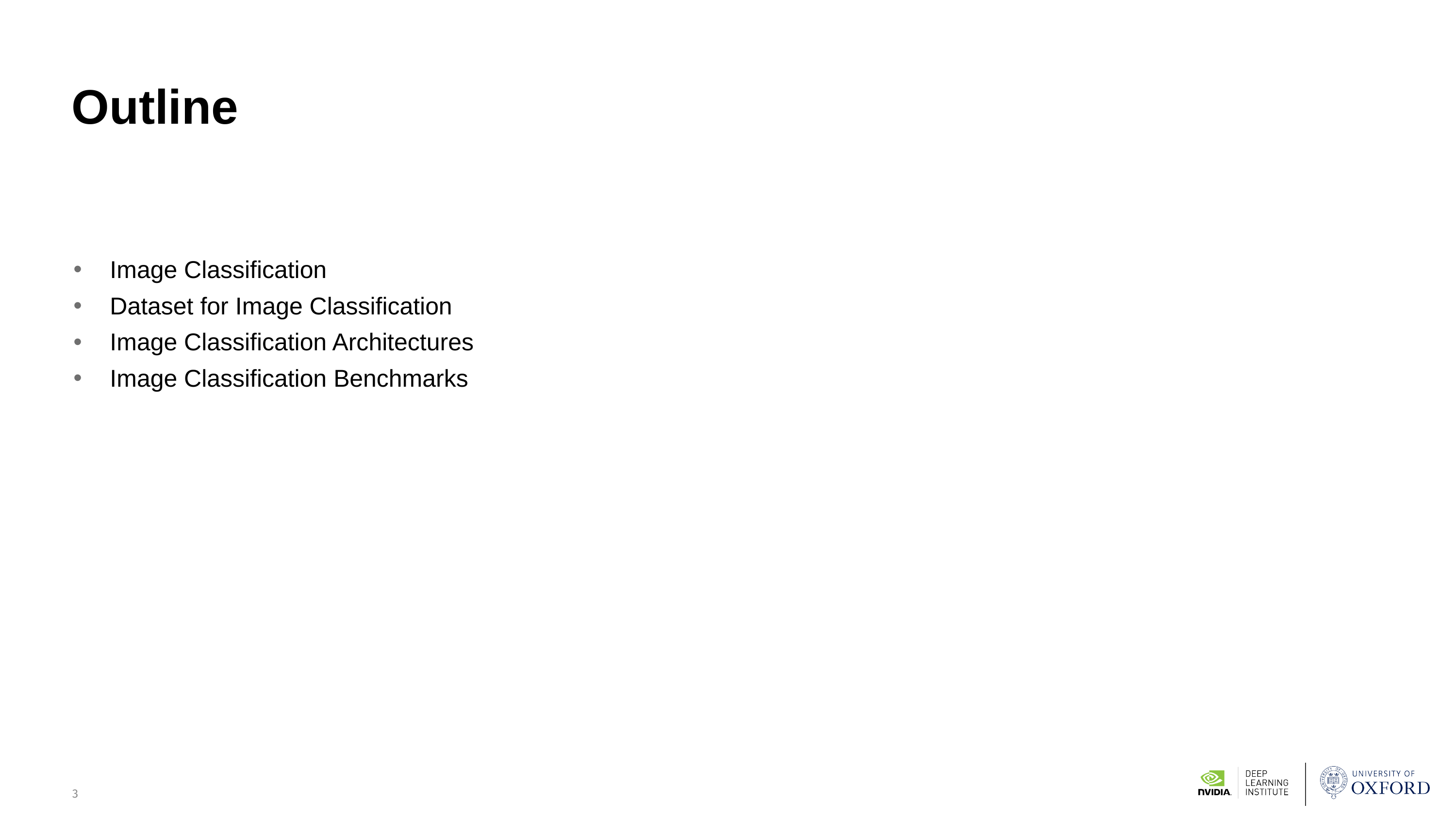

# Outline
Image Classification
Dataset for Image Classification
Image Classification Architectures
Image Classification Benchmarks